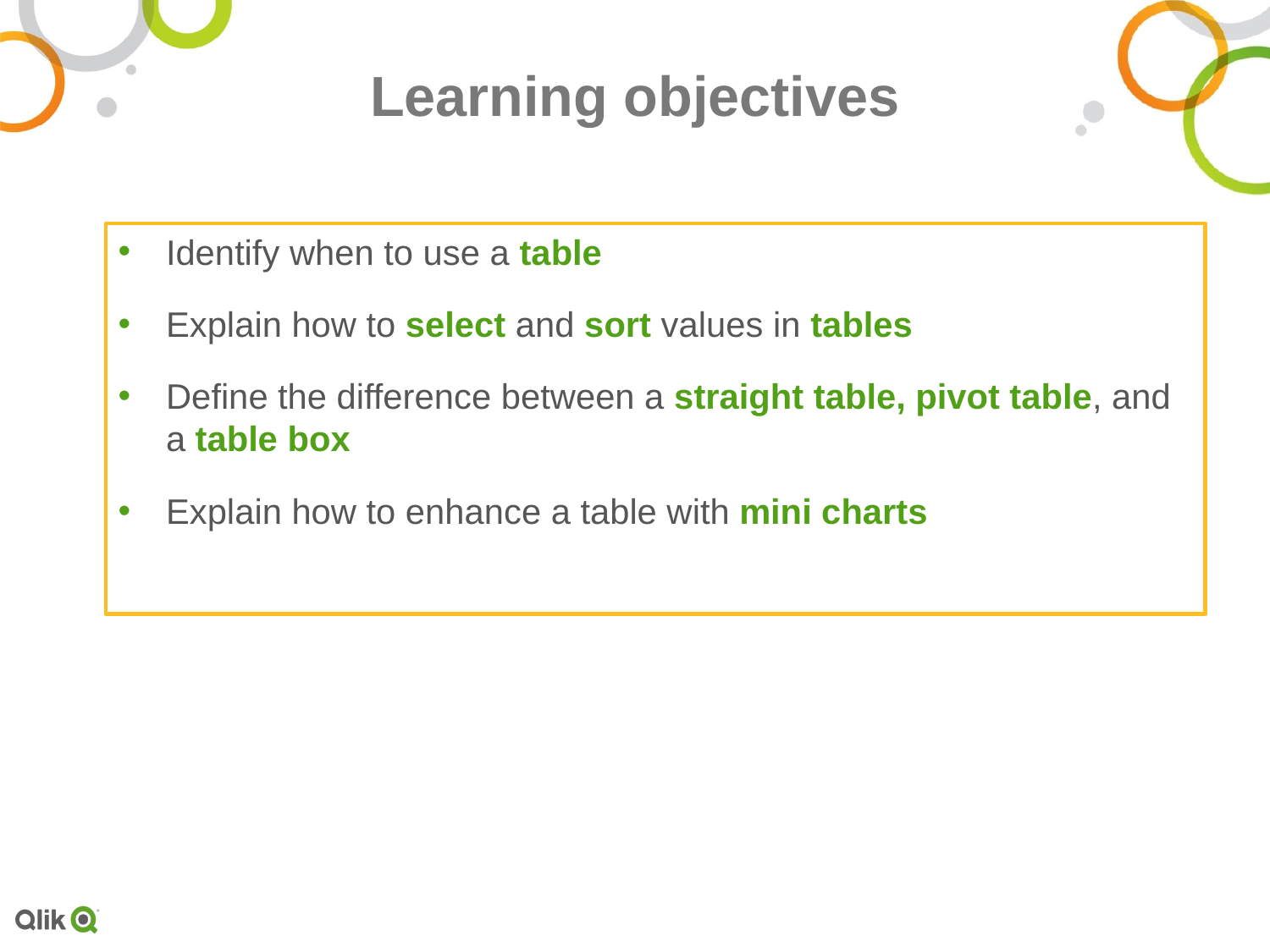

# Learning objectives
Identify when to use a table
Explain how to select and sort values in tables
Define the difference between a straight table, pivot table, and a table box
Explain how to enhance a table with mini charts